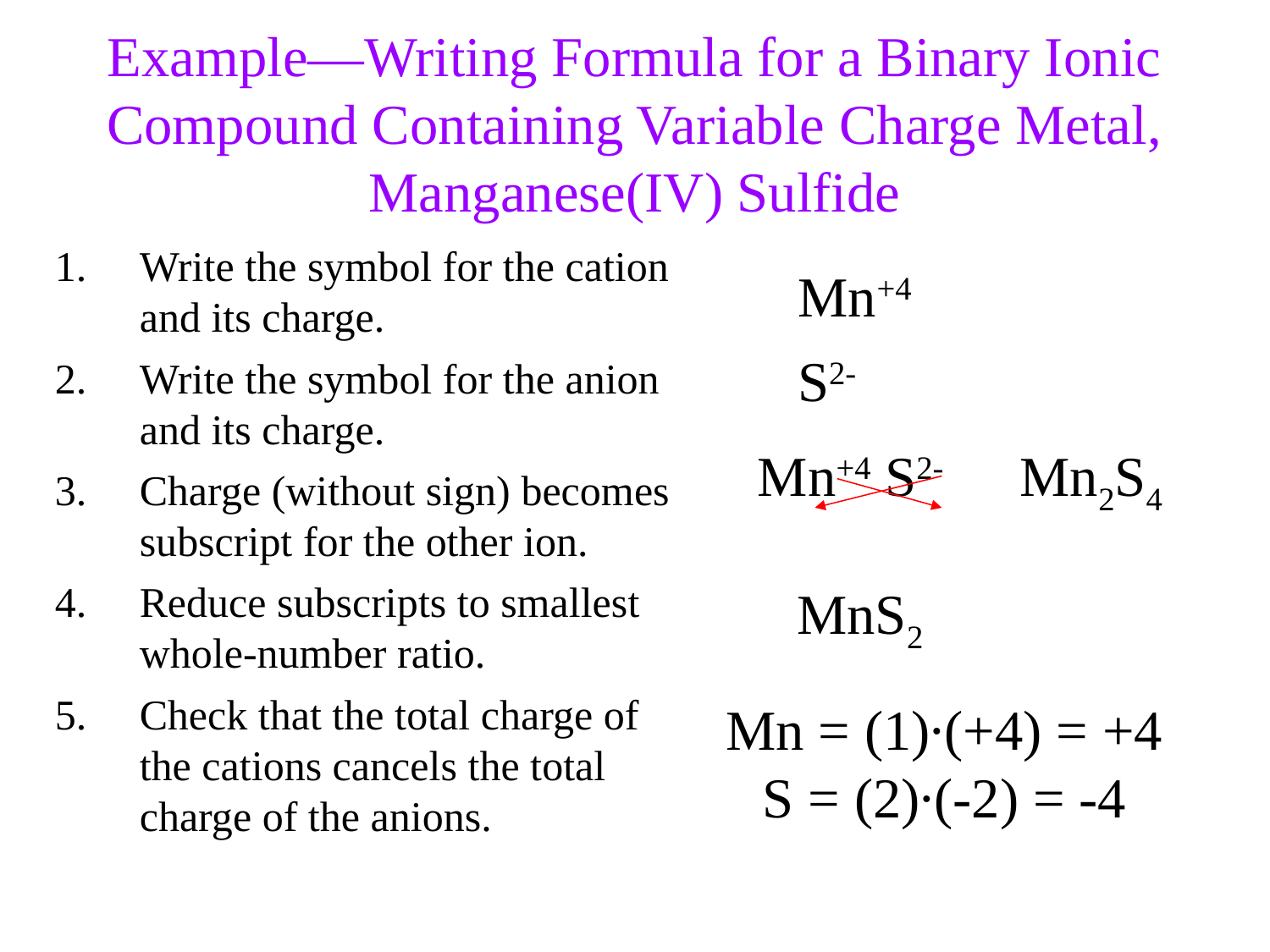

Example—Writing Formula for a Binary Ionic Compound Containing Variable Charge Metal, Manganese(IV) Sulfide
Write the symbol for the cation and its charge.
Write the symbol for the anion and its charge.
Charge (without sign) becomes subscript for the other ion.
Reduce subscripts to smallest whole-number ratio.
Check that the total charge of the cations cancels the total charge of the anions.
Mn+4
S2-
Mn+4 S2-
Mn2S4

MnS2
Mn = (1)∙(+4) = +4
S = (2)∙(-2) = -4